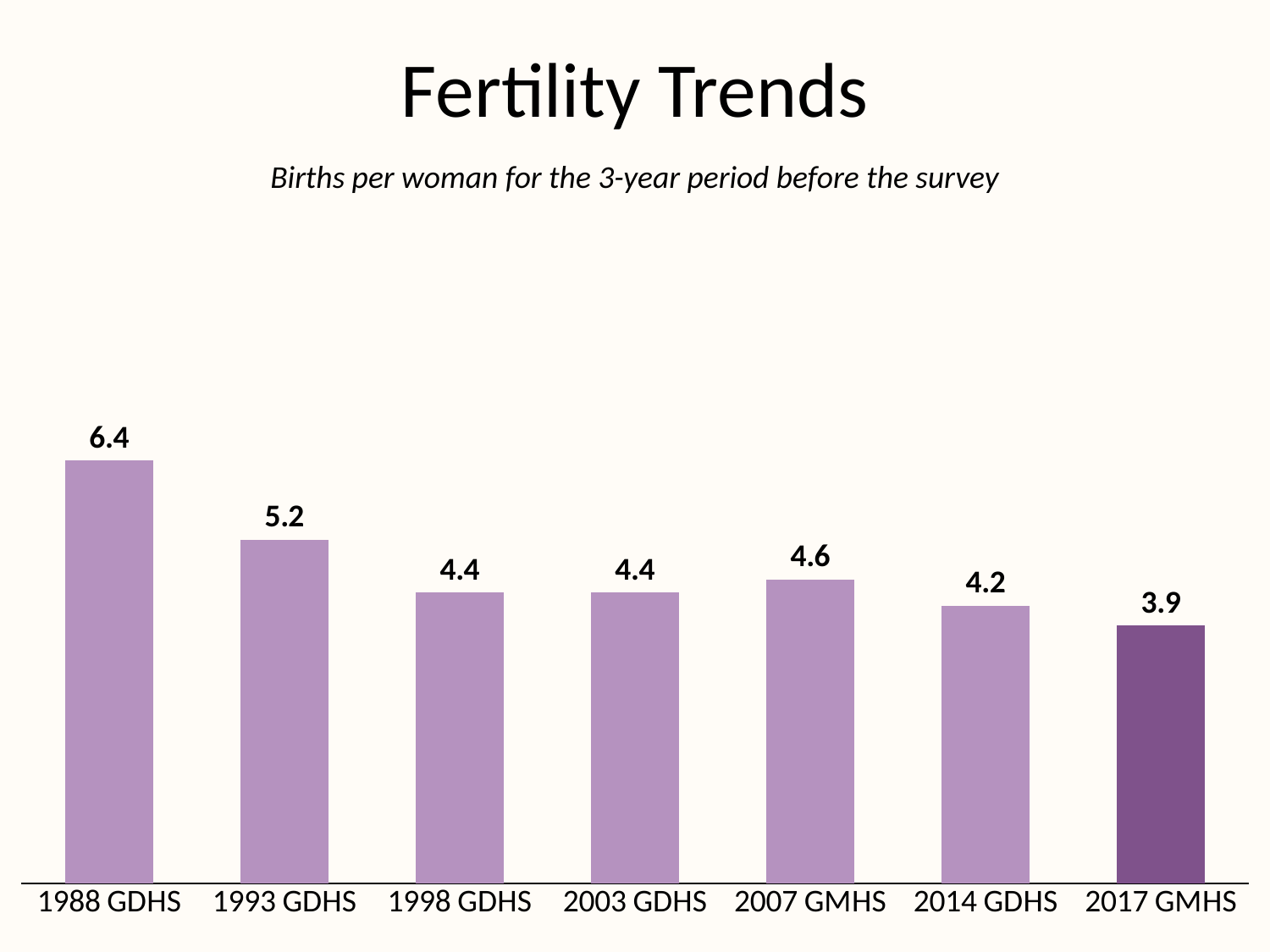

# Fertility Trends
Births per woman for the 3-year period before the survey

### Chart

| Category | Series 1 |
|---|---|
| 1988 GDHS | 6.4 |
| 1993 GDHS | 5.2 |
| 1998 GDHS | 4.4 |
| 2003 GDHS | 4.4 |
| 2007 GMHS | 4.6 |
| 2014 GDHS | 4.2 |
| 2017 GMHS | 3.9 |